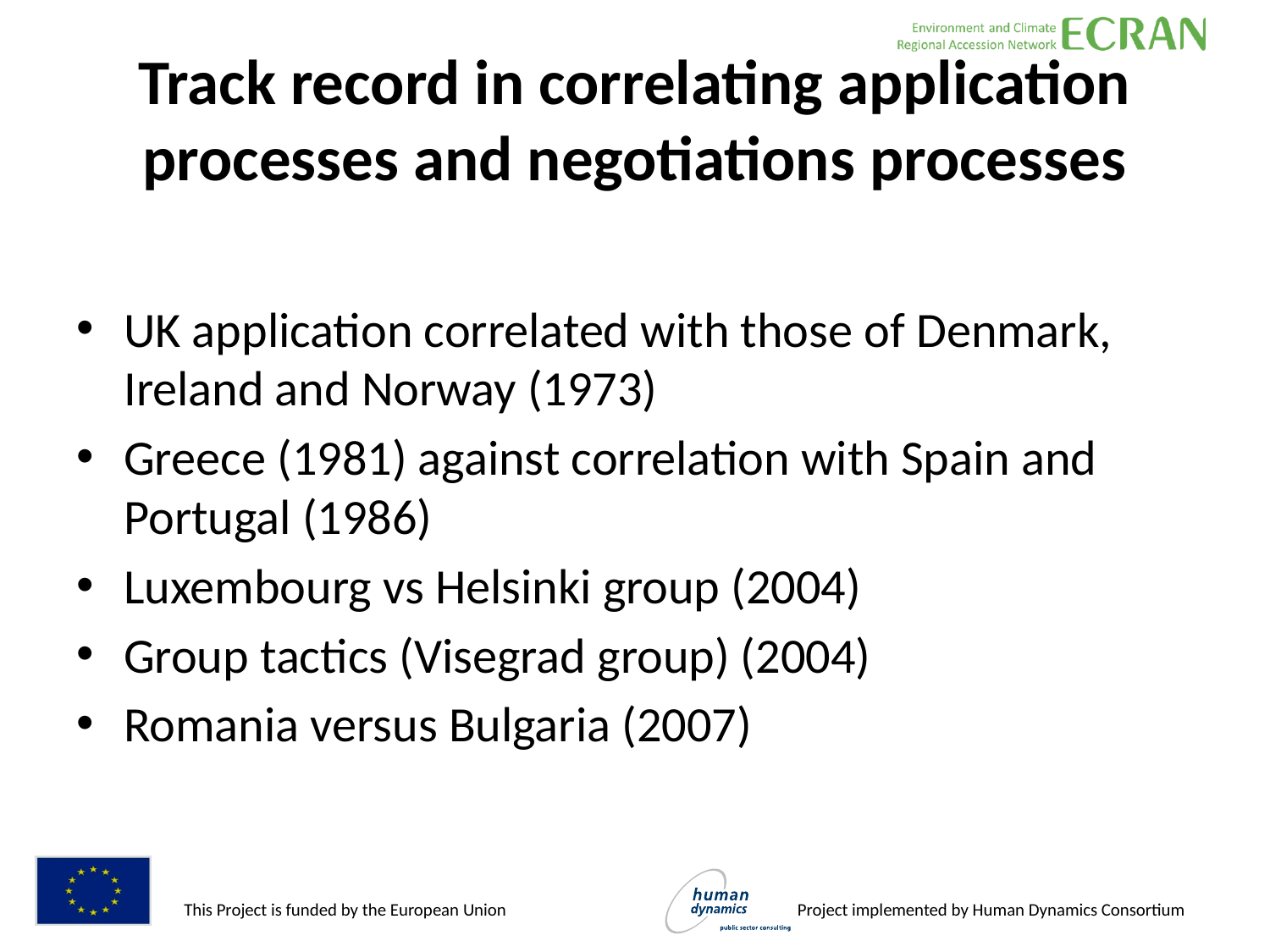

# Track record in correlating application processes and negotiations processes

UK application correlated with those of Denmark, Ireland and Norway (1973)
Greece (1981) against correlation with Spain and Portugal (1986)
Luxembourg vs Helsinki group (2004)
Group tactics (Visegrad group) (2004)
Romania versus Bulgaria (2007)